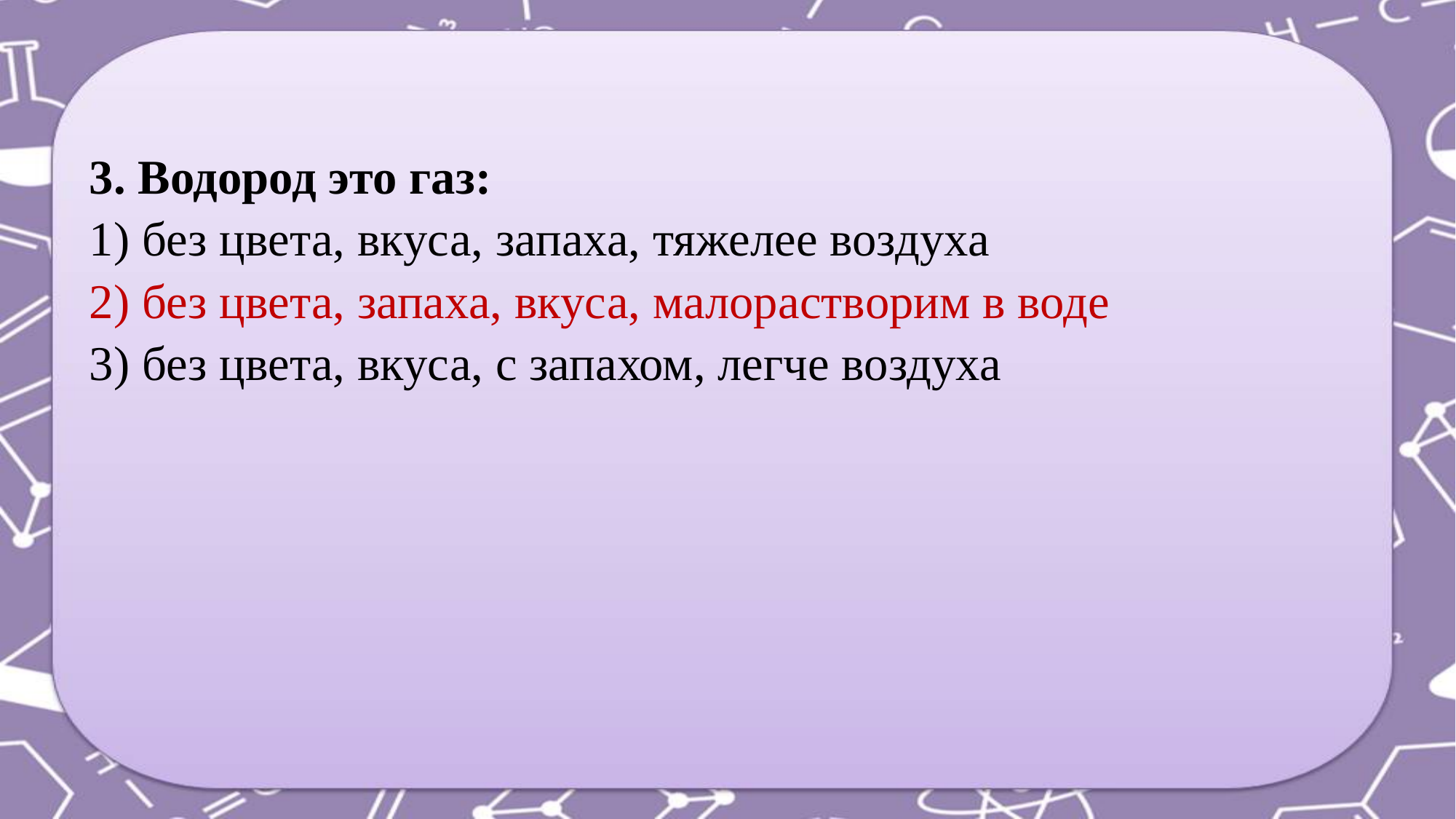

3. Водород это газ:
1) без цвета, вкуса, запаха, тяжелее воздуха
2) без цвета, запаха, вкуса, малорастворим в воде
3) без цвета, вкуса, с запахом, легче воздуха